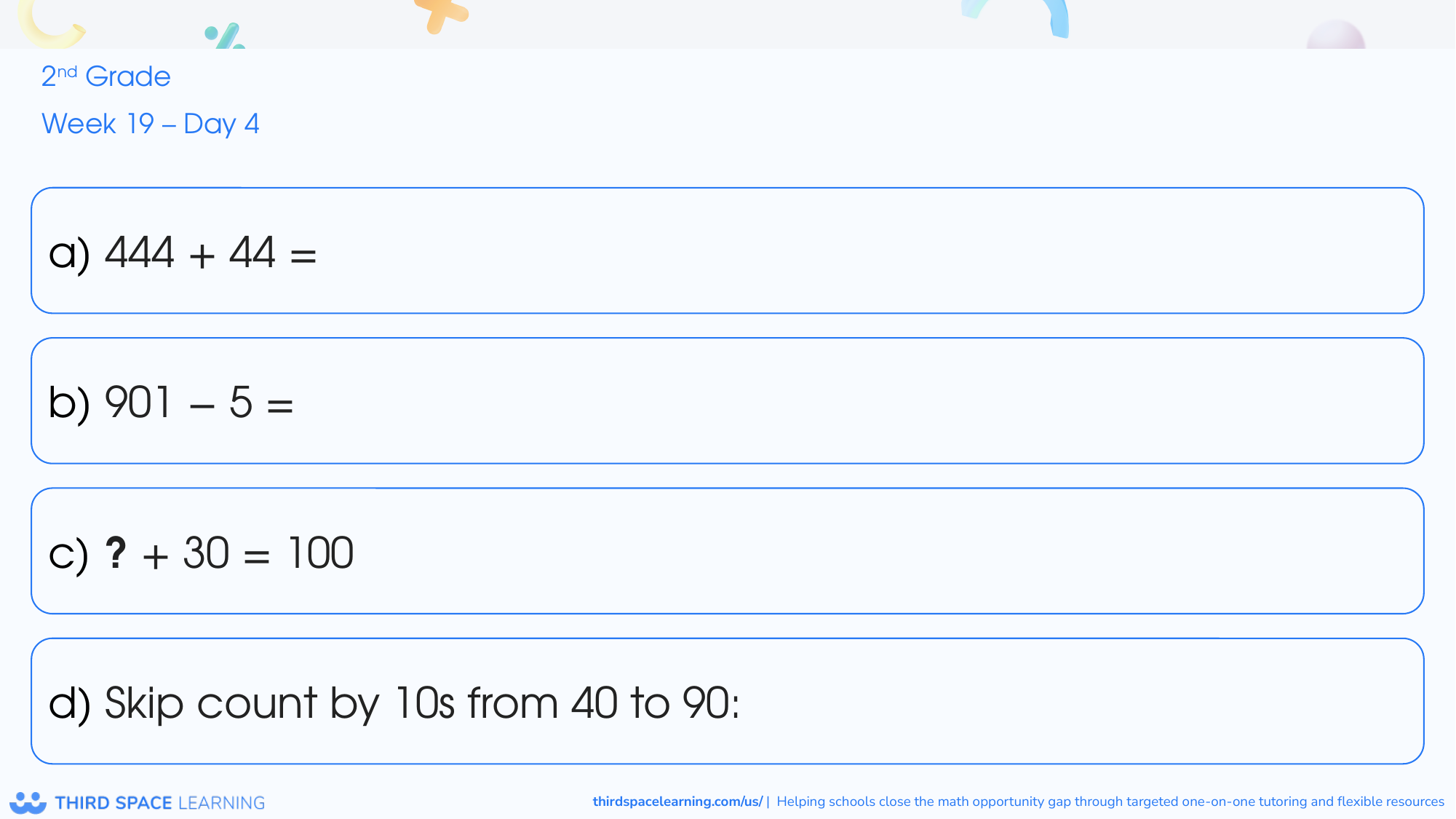

2nd Grade
Week 19 – Day 4
444 + 44 =
901 − 5 =
? + 30 = 100
Skip count by 10s from 40 to 90: